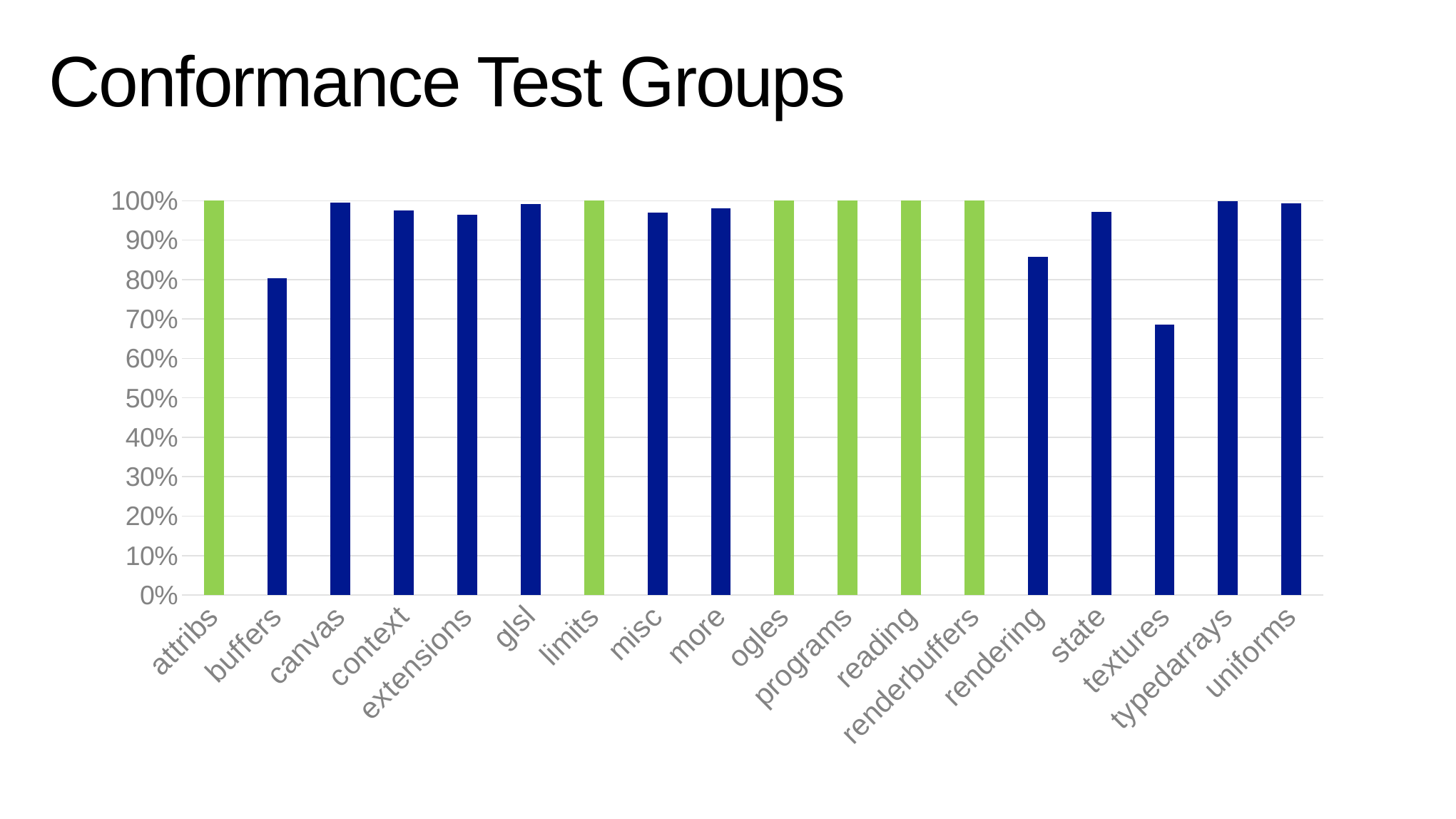

# Conformance Test Groups

### Chart

| Category |  |
|---|---|
| attribs | 1.0 |
| buffers | 0.803030303030303 |
| canvas | 0.9951690821256038 |
| context | 0.9752650176678446 |
| extensions | 0.9639498432601881 |
| glsl | 0.9918819188191882 |
| limits | 1.0 |
| misc | 0.9690721649484536 |
| more | 0.9811320754716981 |
| ogles | 1.0 |
| programs | 1.0 |
| reading | 1.0 |
| renderbuffers | 1.0 |
| rendering | 0.8569051580698835 |
| state | 0.9714867617107943 |
| textures | 0.6859527121001391 |
| typedarrays | 0.999219968798752 |
| uniforms | 0.9928571428571429 |